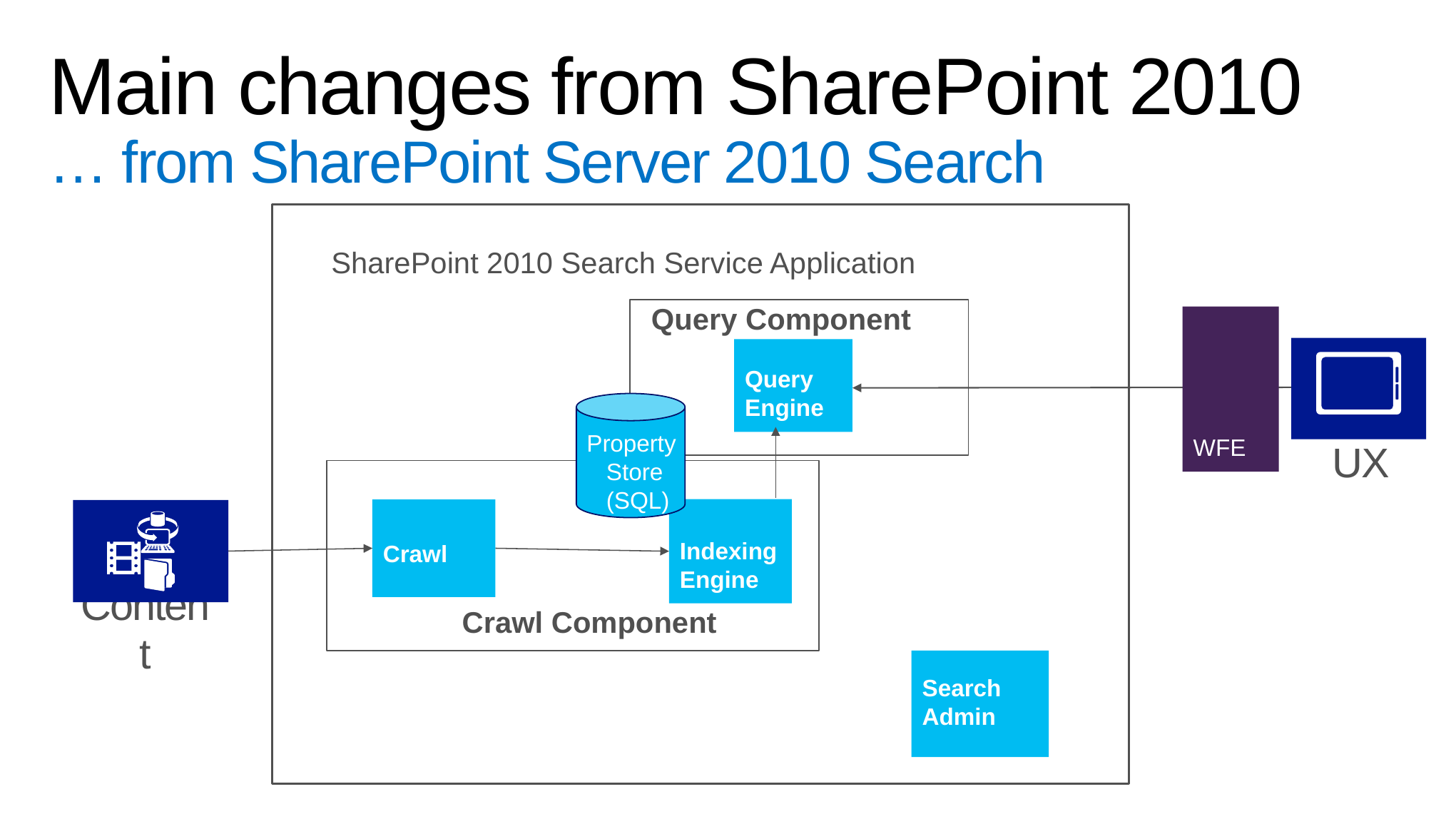

# Main changes from SharePoint 2010 … from SharePoint Server 2010 Search

SharePoint 2010 Search Service Application
Query Component

WFE

UX
Query Engine

Property
   Store
   (SQL)

Indexing Engine
Crawl

Content
Crawl Component
Search Admin